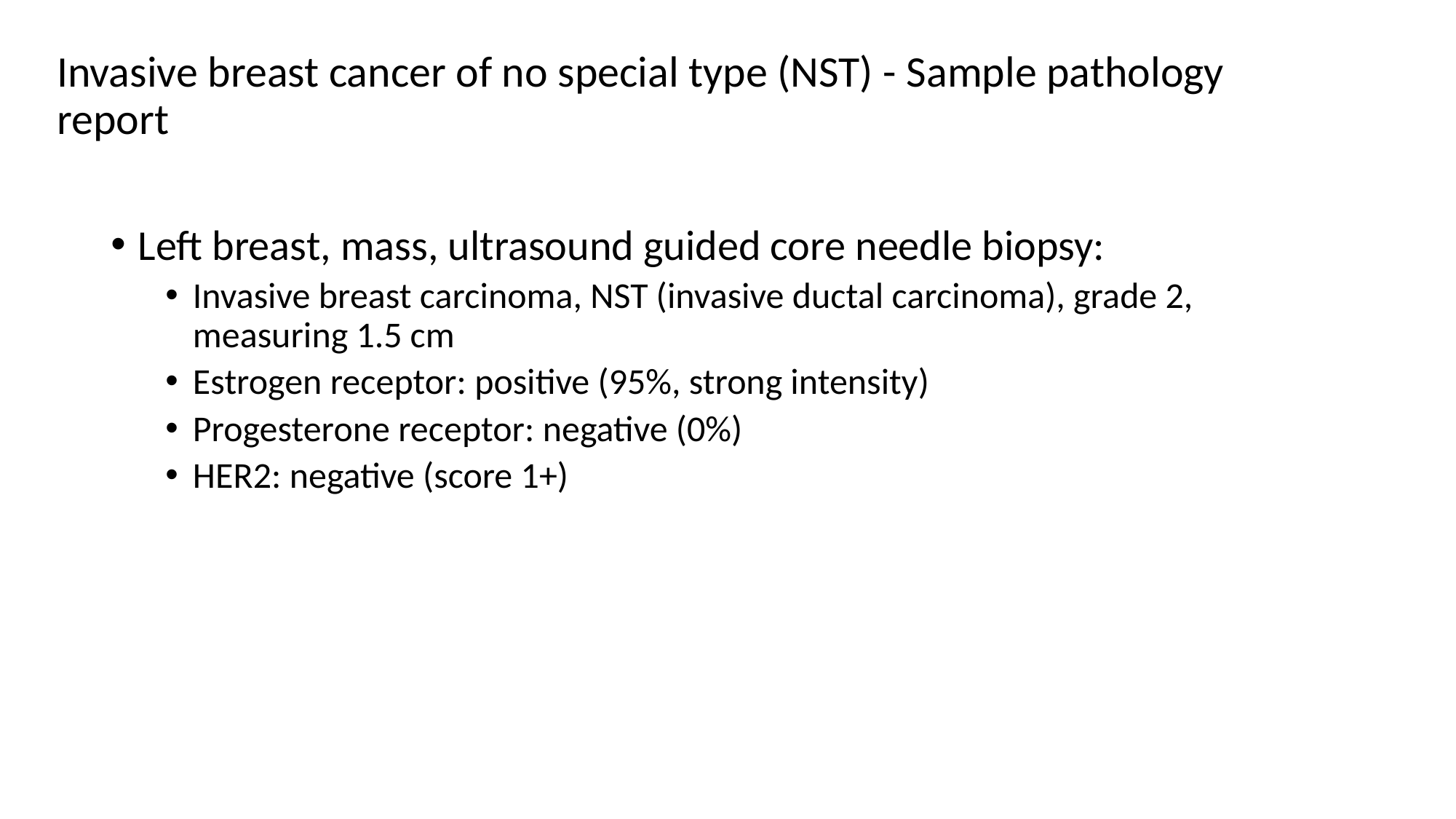

# Invasive breast cancer of no special type (NST) - Sample pathology report
Left breast, mass, ultrasound guided core needle biopsy:
Invasive breast carcinoma, NST (invasive ductal carcinoma), grade 2, measuring 1.5 cm
Estrogen receptor: positive (95%, strong intensity)
Progesterone receptor: negative (0%)
HER2: negative (score 1+)